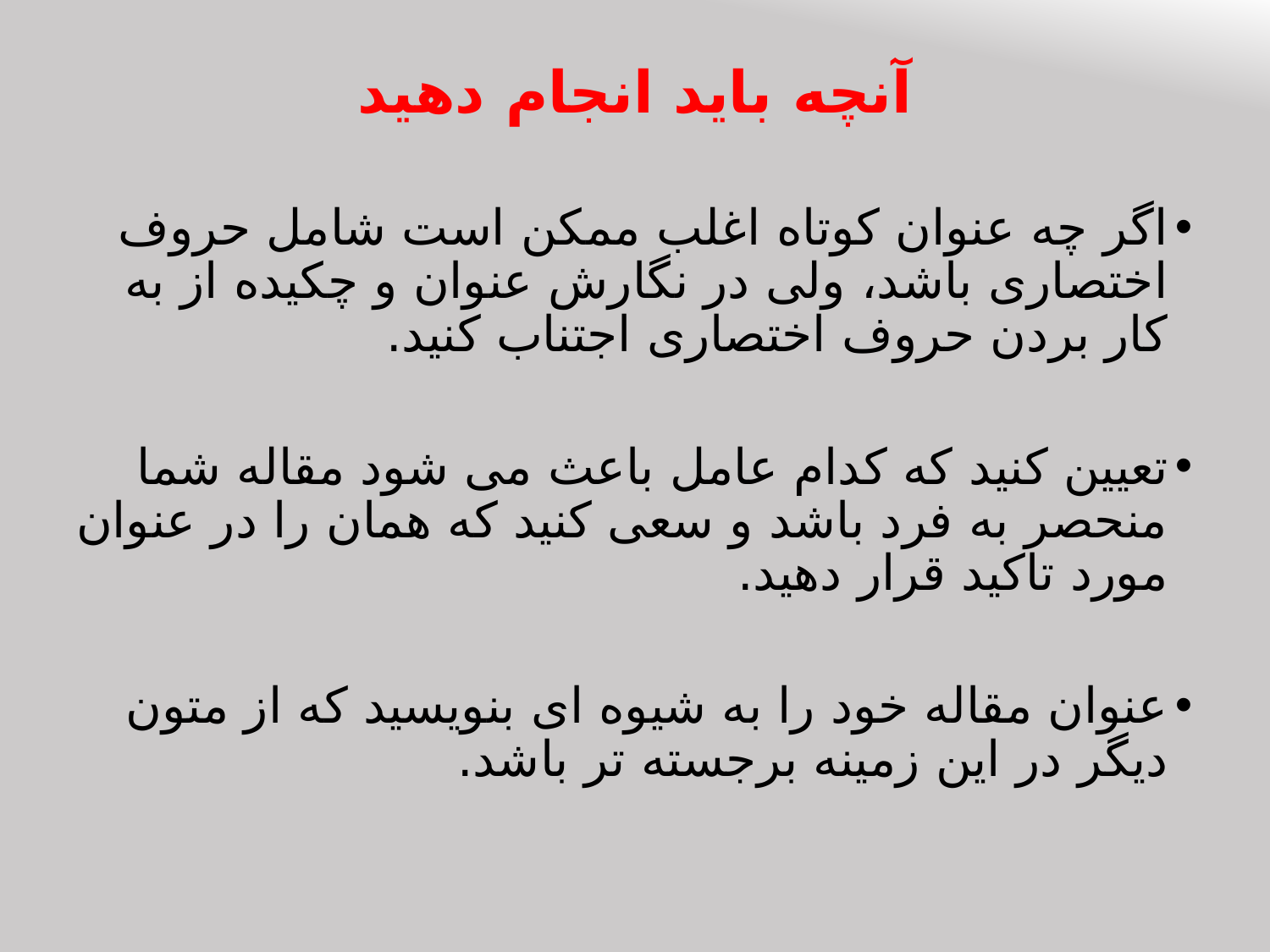

# آنچه باید انجام دهید
اگر چه عنوان کوتاه اغلب ممکن است شامل حروف اختصاری باشد، ولی در نگارش عنوان و چکیده از به کار بردن حروف اختصاری اجتناب کنید.

تعیین کنید که کدام عامل باعث می شود مقاله شما منحصر به فرد باشد و سعی کنید که همان را در عنوان مورد تاکید قرار دهید.

عنوان مقاله خود را به شیوه ای بنویسید که از متون دیگر در این زمینه برجسته تر باشد.